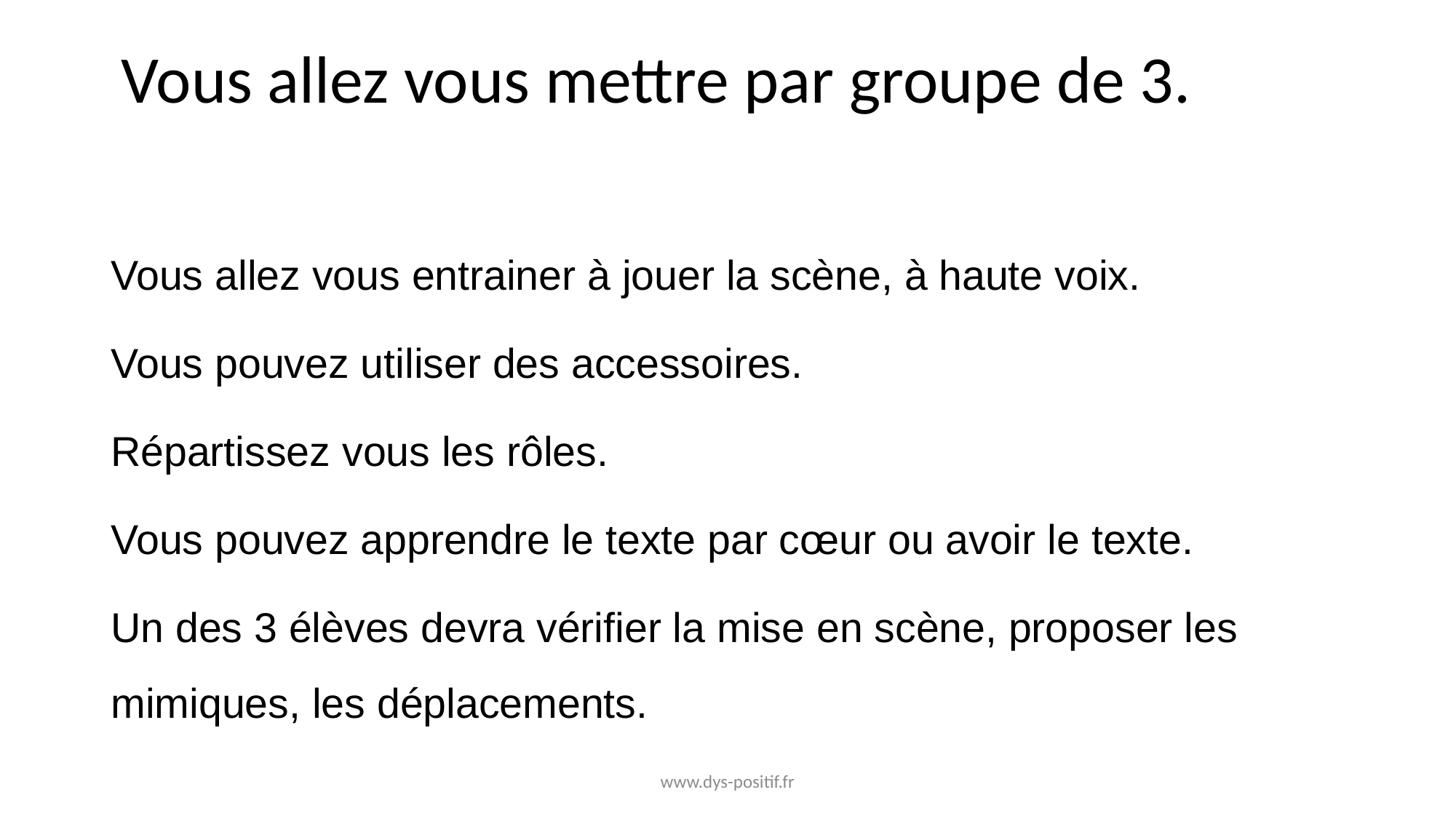

# Vous allez vous mettre par groupe de 3.
Vous allez vous entrainer à jouer la scène, à haute voix.
Vous pouvez utiliser des accessoires.
Répartissez vous les rôles.
Vous pouvez apprendre le texte par cœur ou avoir le texte.
Un des 3 élèves devra vérifier la mise en scène, proposer les mimiques, les déplacements.

www.dys-positif.fr